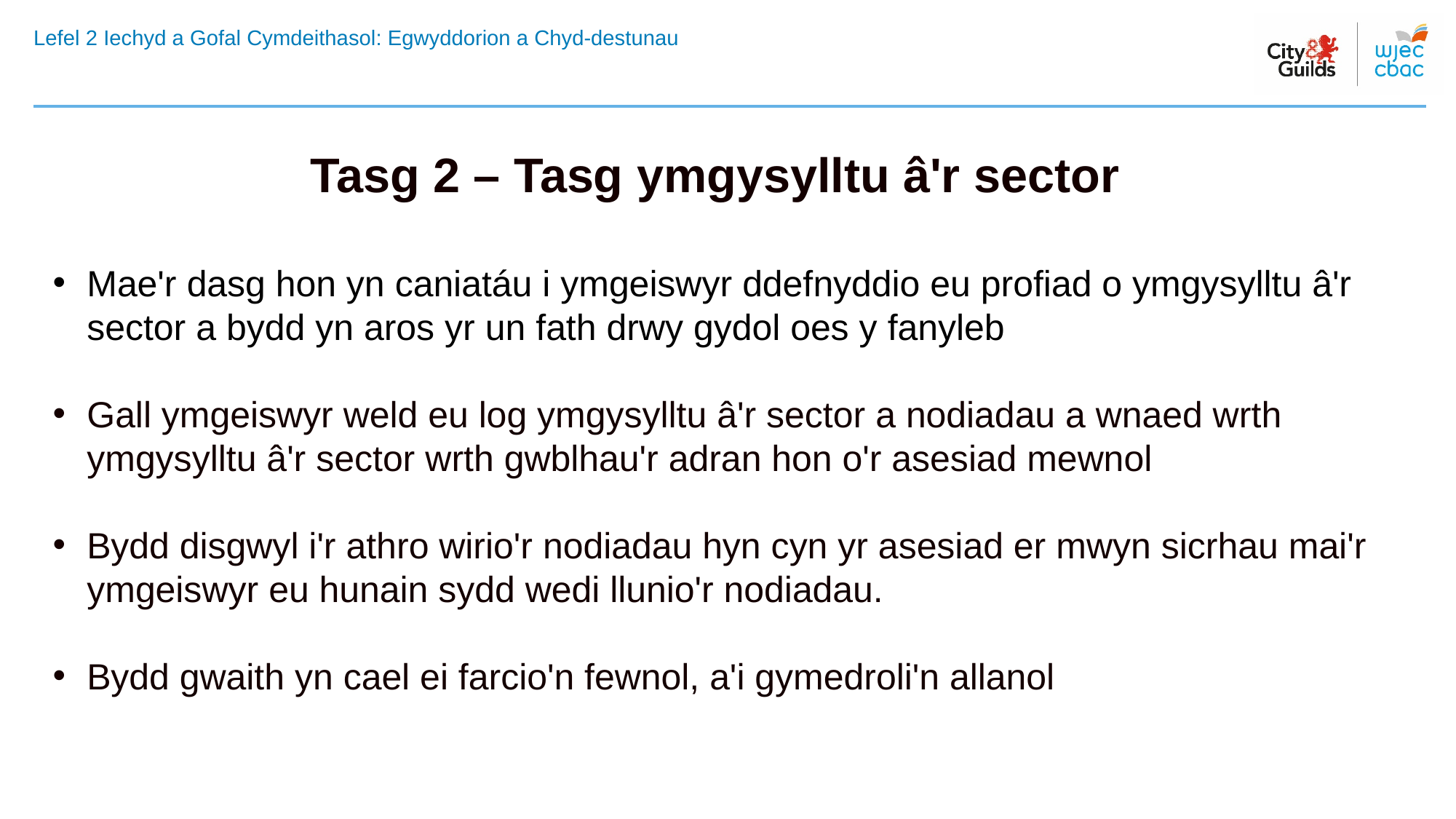

# Lefel 2 Iechyd a Gofal Cymdeithasol: Egwyddorion a Chyd-destunau

Tasg 2 – Tasg ymgysylltu â'r sector

Mae'r dasg hon yn caniatáu i ymgeiswyr ddefnyddio eu profiad o ymgysylltu â'r sector a bydd yn aros yr un fath drwy gydol oes y fanyleb

Gall ymgeiswyr weld eu log ymgysylltu â'r sector a nodiadau a wnaed wrth ymgysylltu â'r sector wrth gwblhau'r adran hon o'r asesiad mewnol

Bydd disgwyl i'r athro wirio'r nodiadau hyn cyn yr asesiad er mwyn sicrhau mai'r ymgeiswyr eu hunain sydd wedi llunio'r nodiadau.

Bydd gwaith yn cael ei farcio'n fewnol, a'i gymedroli'n allanol